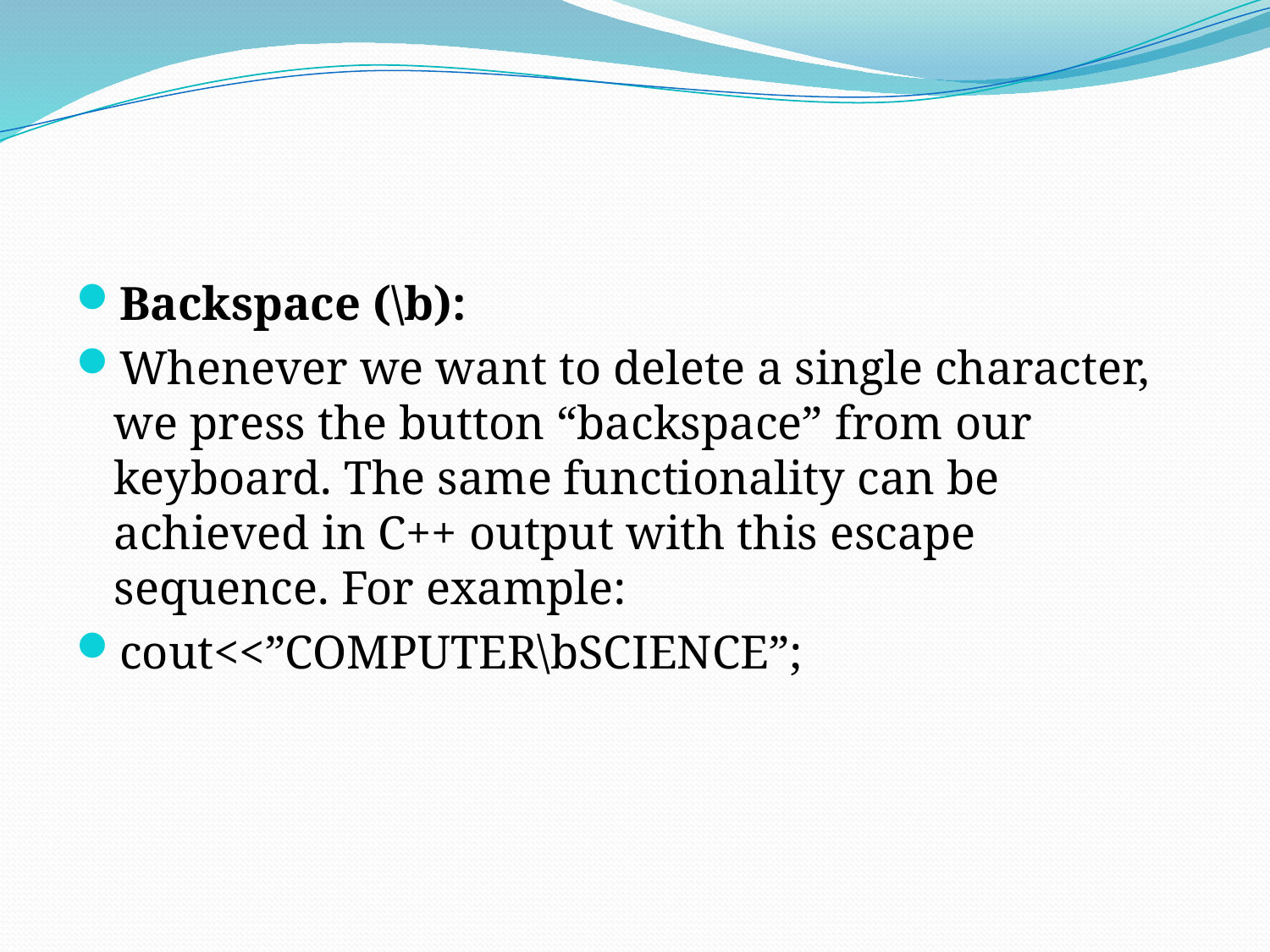

#
Backspace (\b):
Whenever we want to delete a single character, we press the button “backspace” from our keyboard. The same functionality can be achieved in C++ output with this escape sequence. For example:
cout<<”COMPUTER\bSCIENCE”;